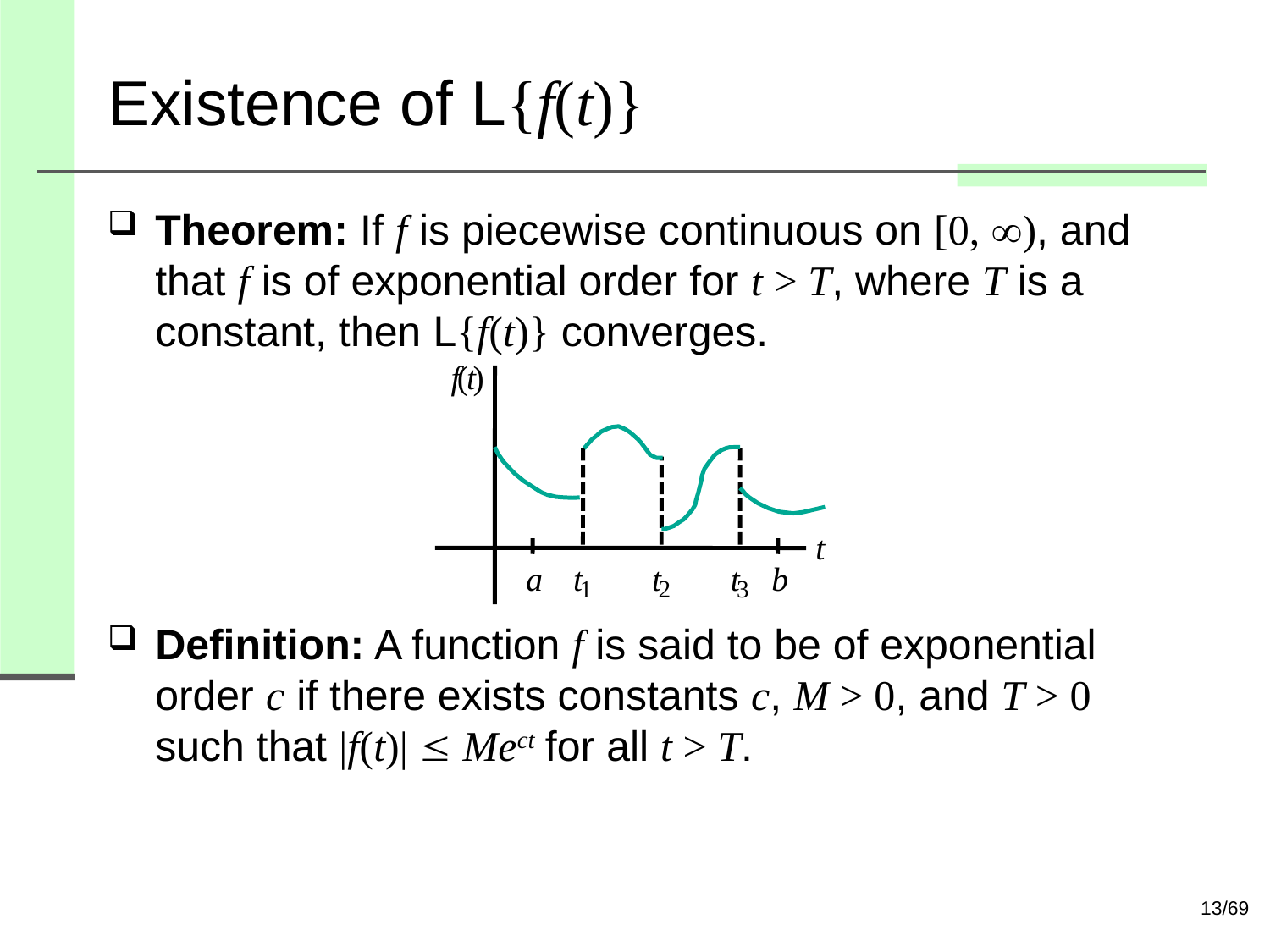

# Existence of L{f(t)}
Theorem: If f is piecewise continuous on [0, ∞), and that f is of exponential order for t > T, where T is a constant, then L{f(t)} converges.
Definition: A function f is said to be of exponential order c if there exists constants c, M > 0, and T > 0
such that |f(t)| ≤ Mect for all t > T.
f
(
t
)

t

a
t
t
t
b
1
2
3
13